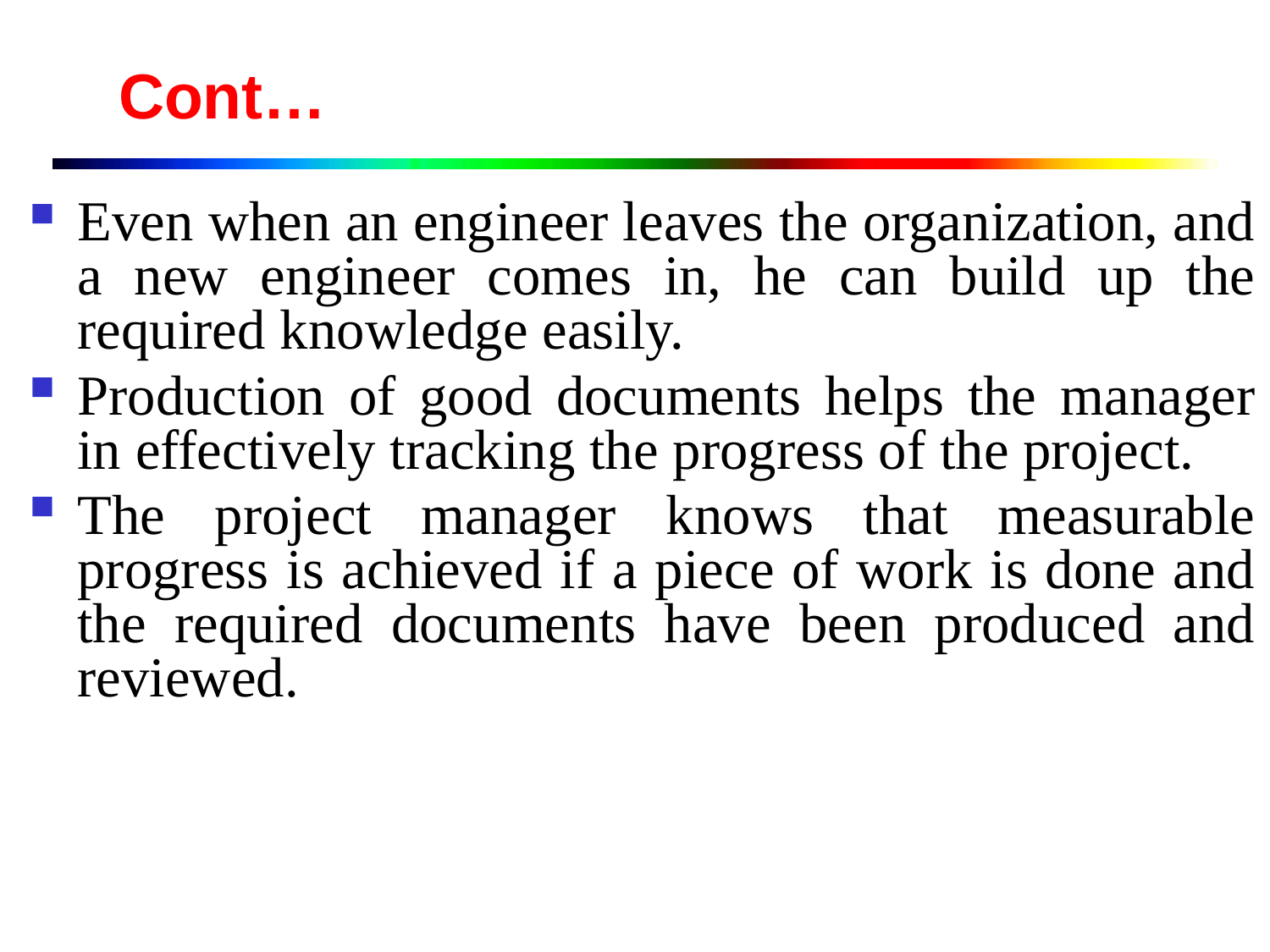

# Cont…
Even when an engineer leaves the organization, and a new engineer comes in, he can build up the required knowledge easily.
Production of good documents helps the manager in effectively tracking the progress of the project.
The project manager knows that measurable progress is achieved if a piece of work is done and the required documents have been produced and reviewed.